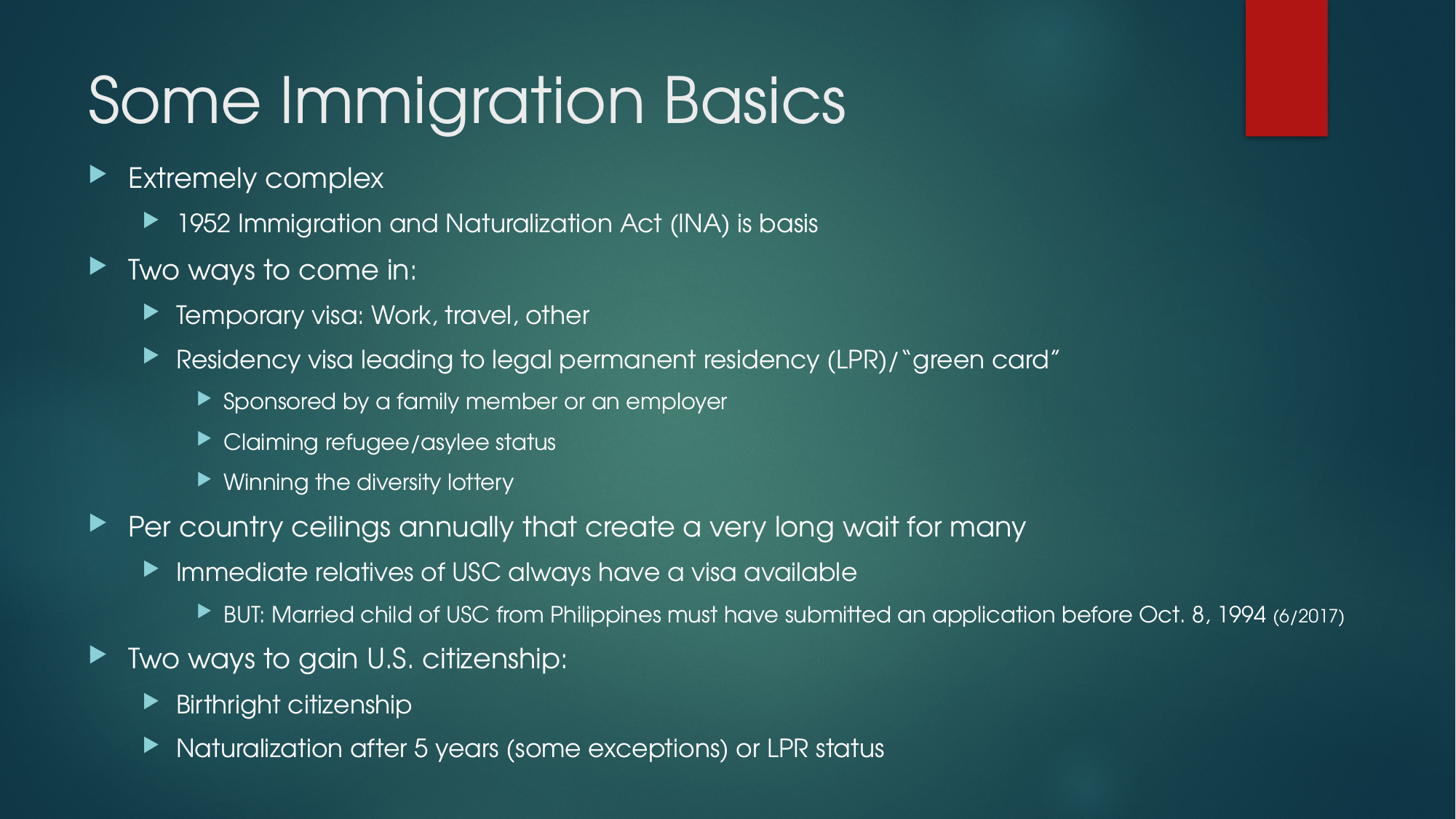

# Some Immigration Basics
Extremely complex
1952 Immigration and Naturalization Act (INA) is basis
Two ways to come in:
Temporary visa: Work, travel, other
Residency visa leading to legal permanent residency (LPR)/“green card”
Sponsored by a family member or an employer
Claiming refugee/asylee status
Winning the diversity lottery
Per country ceilings annually that create a very long wait for many
Immediate relatives of USC always have a visa available
BUT: Married child of USC from Philippines must have submitted an application before Oct. 8, 1994 (6/2017)
Two ways to gain U.S. citizenship:
Birthright citizenship
Naturalization after 5 years (some exceptions) or LPR status